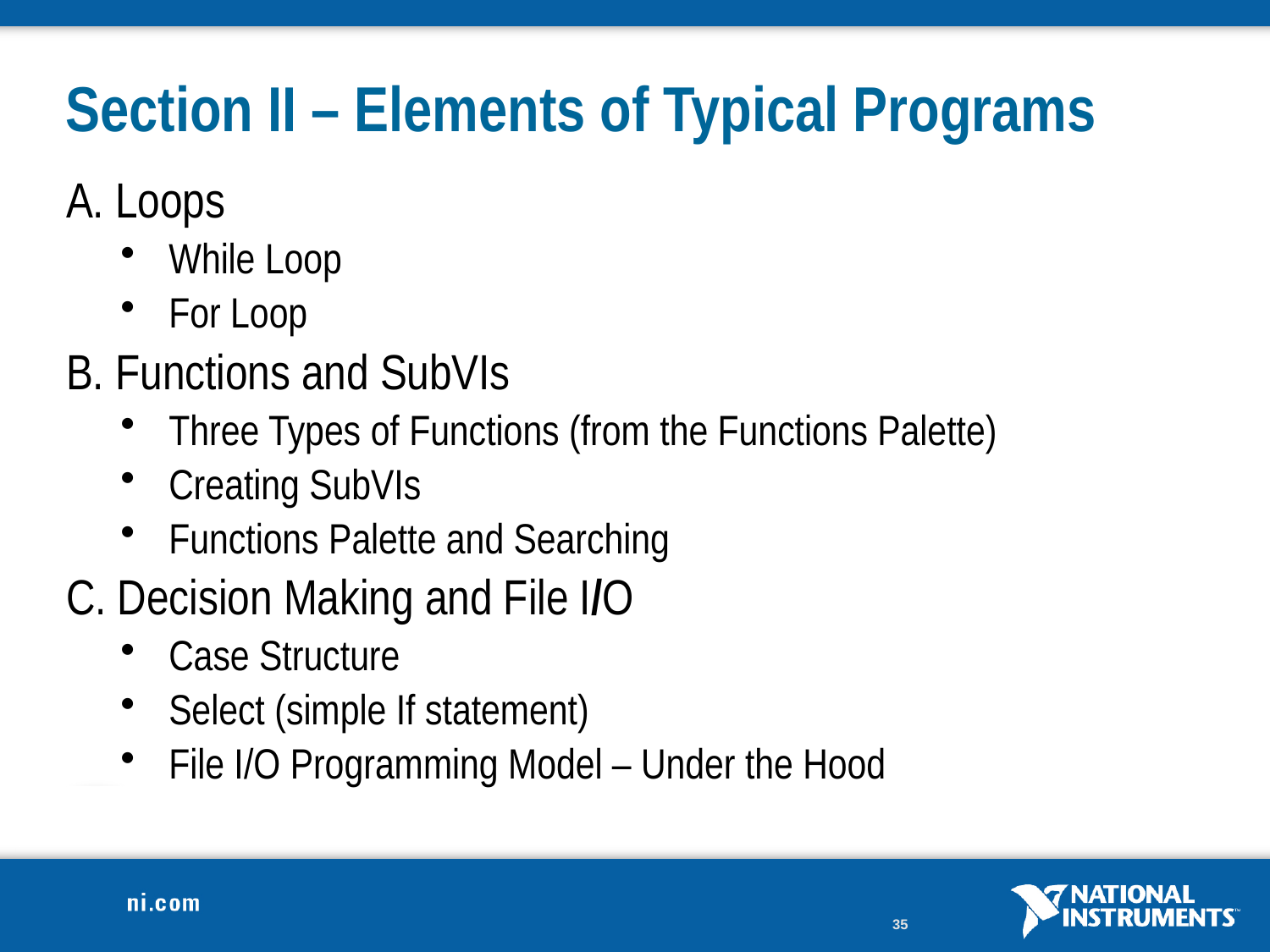

# Section II – Elements of Typical Programs
A. Loops
While Loop
For Loop
B. Functions and SubVIs
Three Types of Functions (from the Functions Palette)
Creating SubVIs
Functions Palette and Searching
C. Decision Making and File I/O
Case Structure
Select (simple If statement)
File I/O Programming Model – Under the Hood